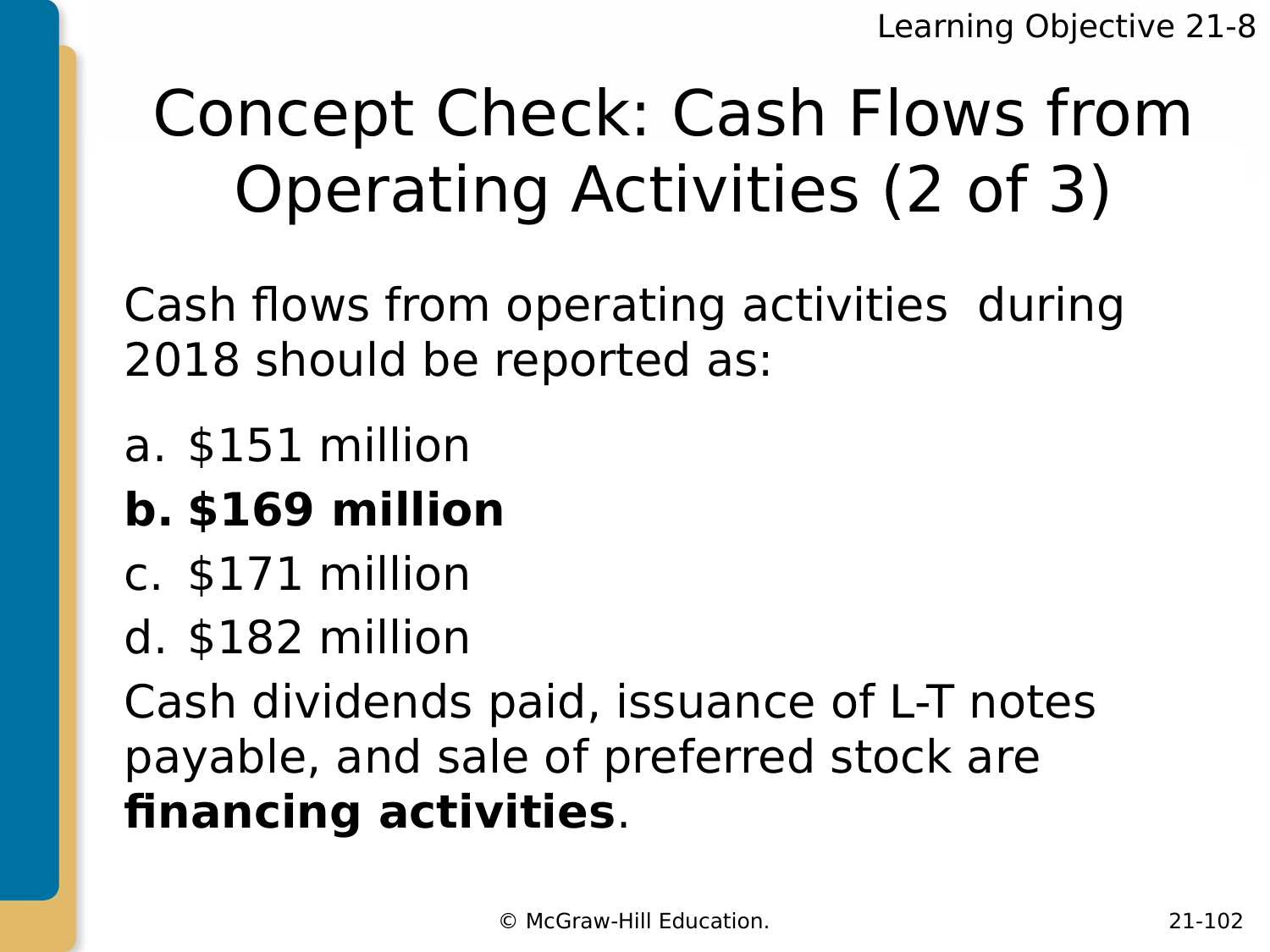

Learning Objective 21-8
# Concept Check: Cash Flows from Operating Activities (2 of 3)
Cash flows from operating activities  during 2018 should be reported as:
$151 million
$169 million
$171 million
$182 million
Cash dividends paid, issuance of L-T notes payable, and sale of preferred stock are financing activities.